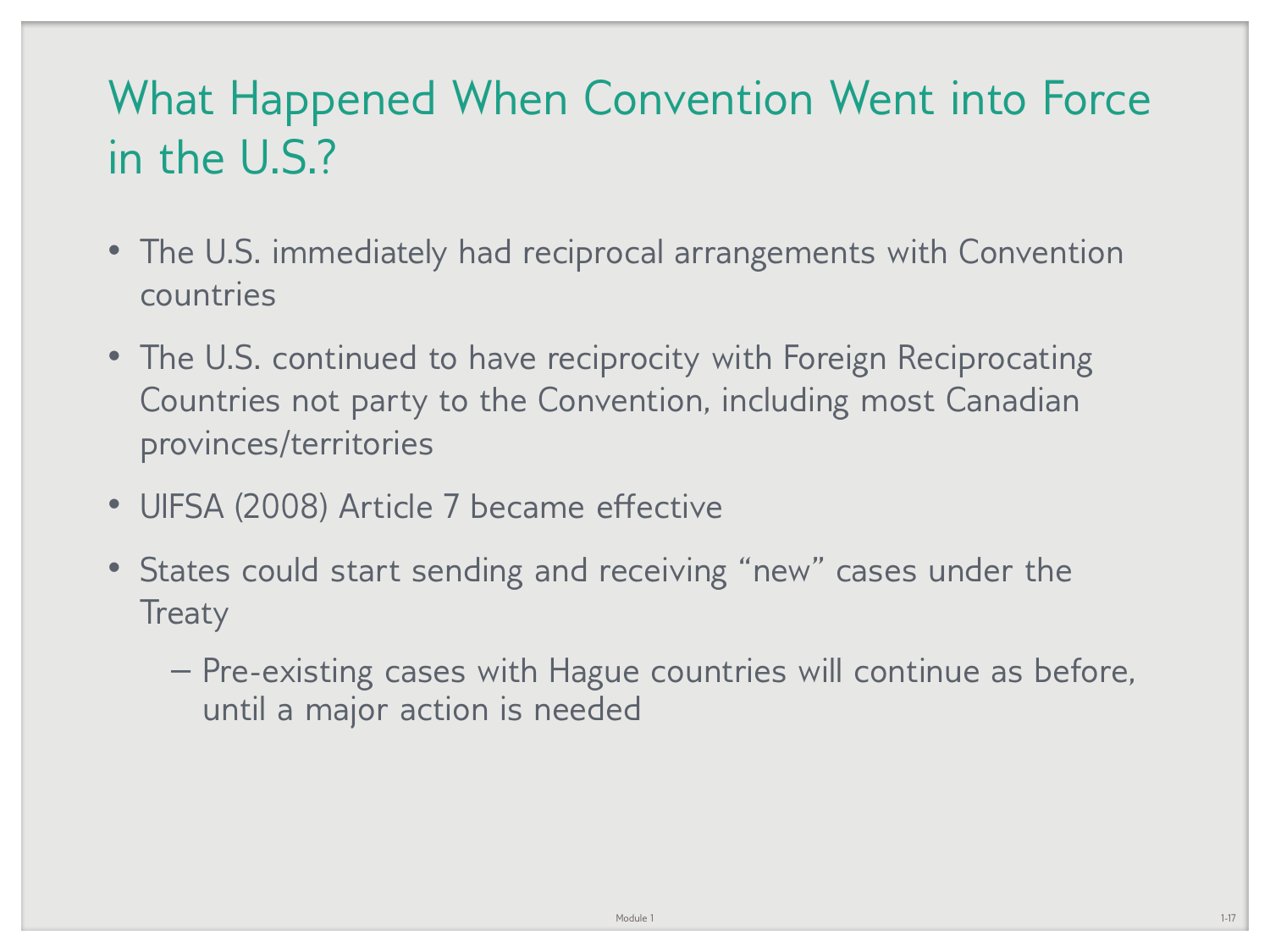

# What Happened When Convention Went into Force in the U.S.?
The U.S. immediately had reciprocal arrangements with Convention countries
The U.S. continued to have reciprocity with Foreign Reciprocating Countries not party to the Convention, including most Canadian provinces/territories
UIFSA (2008) Article 7 became effective
States could start sending and receiving “new” cases under the Treaty
Pre-existing cases with Hague countries will continue as before, until a major action is needed
Module 1
1-17